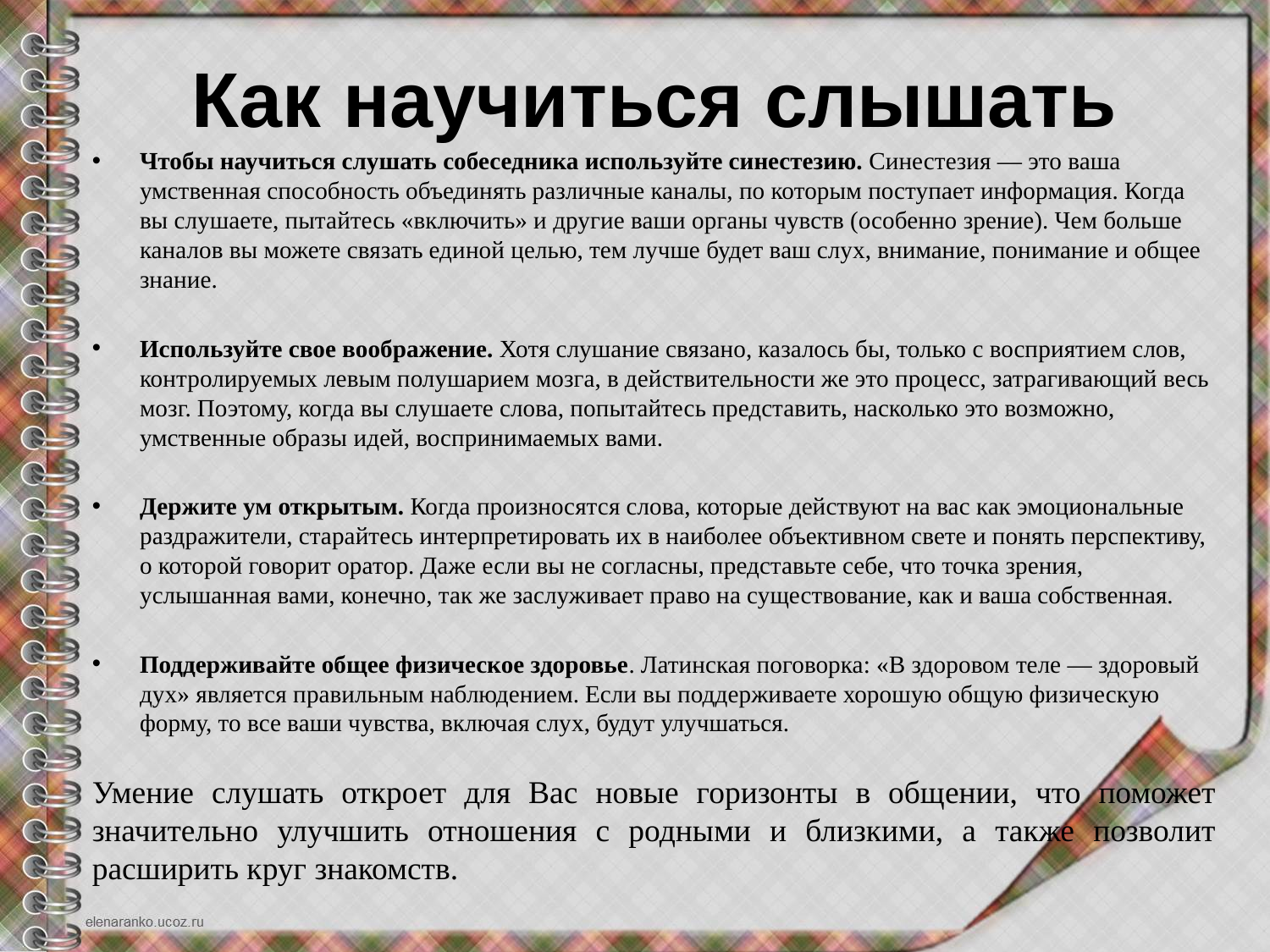

# Как научиться слышать
Чтобы научиться слушать собеседника используйте синестезию. Синестезия — это ваша умственная способность объединять различные каналы, по которым поступает информация. Когда вы слушаете, пытайтесь «включить» и другие ваши органы чувств (особенно зрение). Чем больше каналов вы можете связать единой целью, тем лучше будет ваш слух, внимание, понимание и общее знание.

Используйте свое воображение. Хотя слушание связано, казалось бы, только с восприятием слов, контролируемых левым полушарием мозга, в действительности же это процесс, затрагивающий весь мозг. Поэтому, когда вы слушаете слова, попытайтесь представить, насколько это возможно, умственные образы идей, воспринимаемых вами.

Держите ум открытым. Когда произносятся слова, которые действуют на вас как эмоциональные раздражители, старайтесь интерпретировать их в наиболее объективном свете и понять перспективу, о которой говорит оратор. Даже если вы не согласны, представьте себе, что точка зрения, услышанная вами, конечно, так же заслуживает право на существование, как и ваша собственная.

Поддерживайте общее физическое здоровье. Латинская поговорка: «В здоровом теле — здоровый дух» является правильным наблюдением. Если вы поддерживаете хорошую общую физическую форму, то все ваши чувства, включая слух, будут улучшаться.

Умение слушать откроет для Вас новые горизонты в общении, что поможет значительно улучшить отношения с родными и близкими, а также позволит расширить круг знакомств.